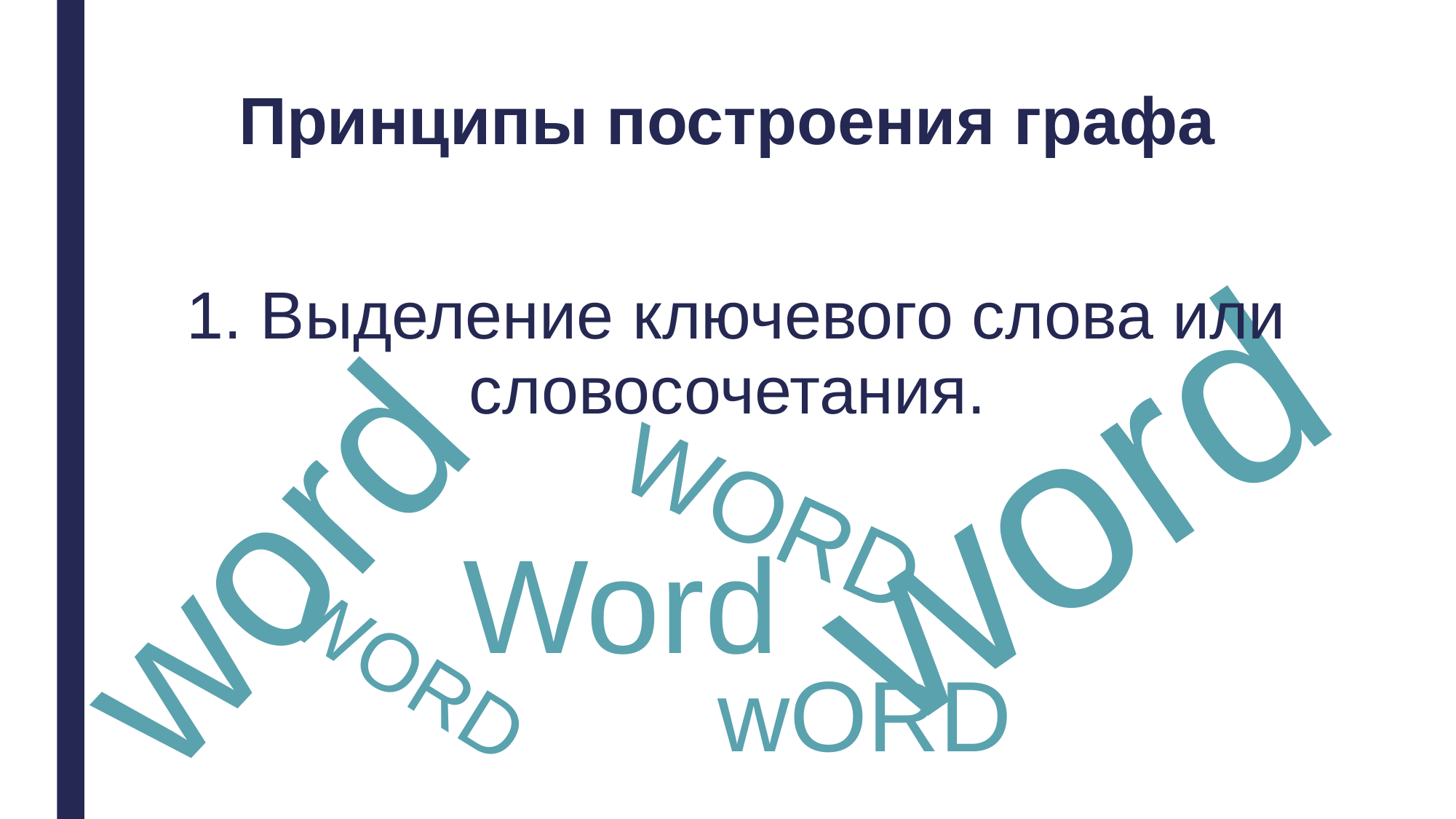

# Принципы построения графа
1. Выделение ключевого слова или словосочетания.
word
word
WORD
Word
WORD
wORD